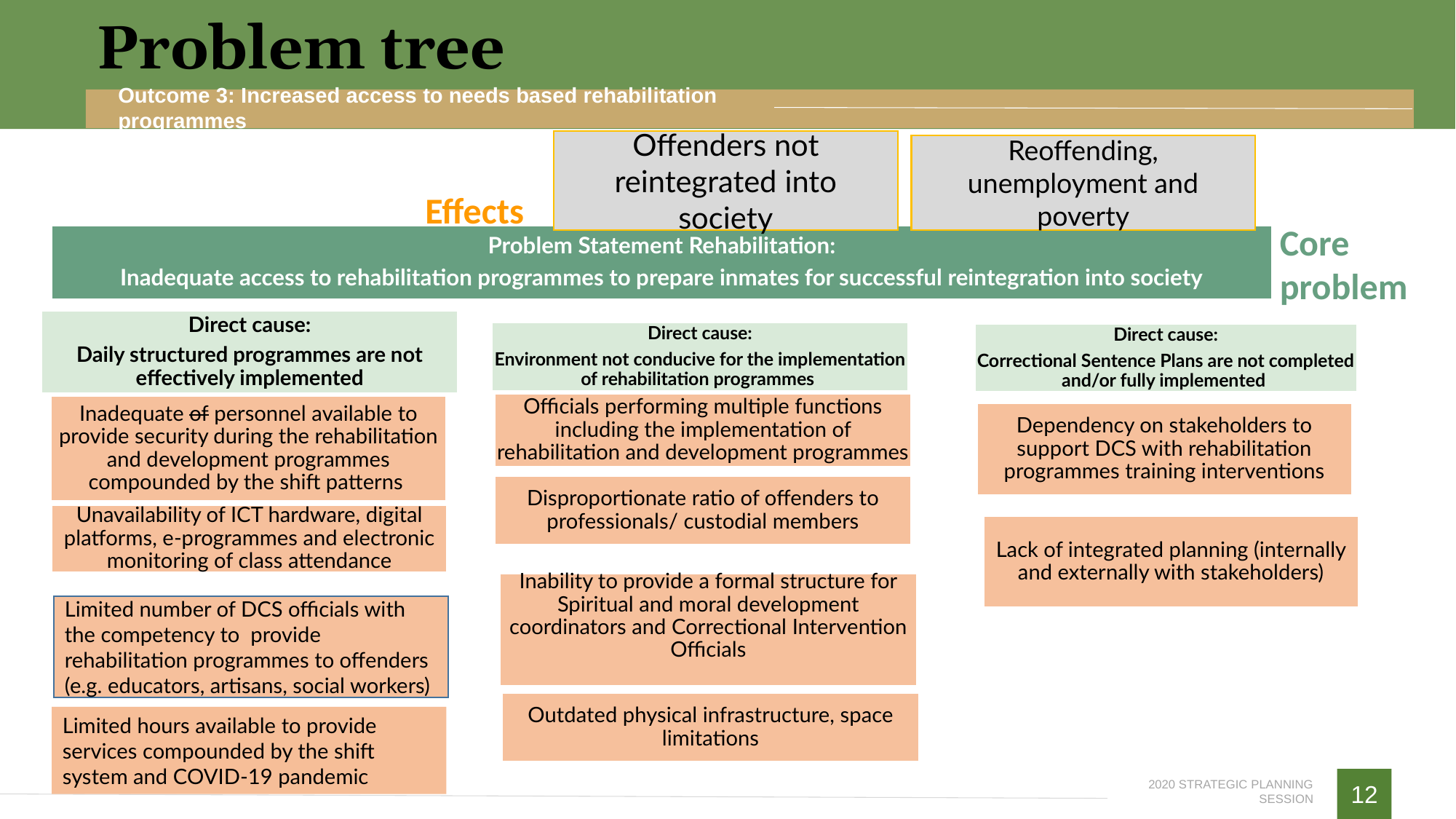

Problem tree
Problem Statement Rehabilitation:
Inadequate access to rehabilitation programmes to prepare inmates for successful reintegration into society
Direct cause:
Daily structured programmes are not effectively implemented
Inadequate of personnel available to provide security during the rehabilitation and development programmes compounded by the shift patterns
Unavailability of ICT hardware, digital platforms, e-programmes and electronic monitoring of class attendance
Direct cause:
Environment not conducive for the implementation of rehabilitation programmes
Officials performing multiple functions including the implementation of rehabilitation and development programmes
Disproportionate ratio of offenders to professionals/ custodial members
Inability to provide a formal structure for Spiritual and moral development coordinators and Correctional Intervention Officials

Outdated physical infrastructure, space limitations
Direct cause:
Correctional Sentence Plans are not completed and/or fully implemented
Dependency on stakeholders to support DCS with rehabilitation programmes training interventions
Lack of integrated planning (internally and externally with stakeholders)
Offenders not reintegrated into society
Reoffending, unemployment and poverty
Effects
Core problem
Limited number of DCS officials with the competency to  provide rehabilitation programmes to offenders (e.g. educators, artisans, social workers)
Limited hours available to provide services compounded by the shift system and COVID-19 pandemic